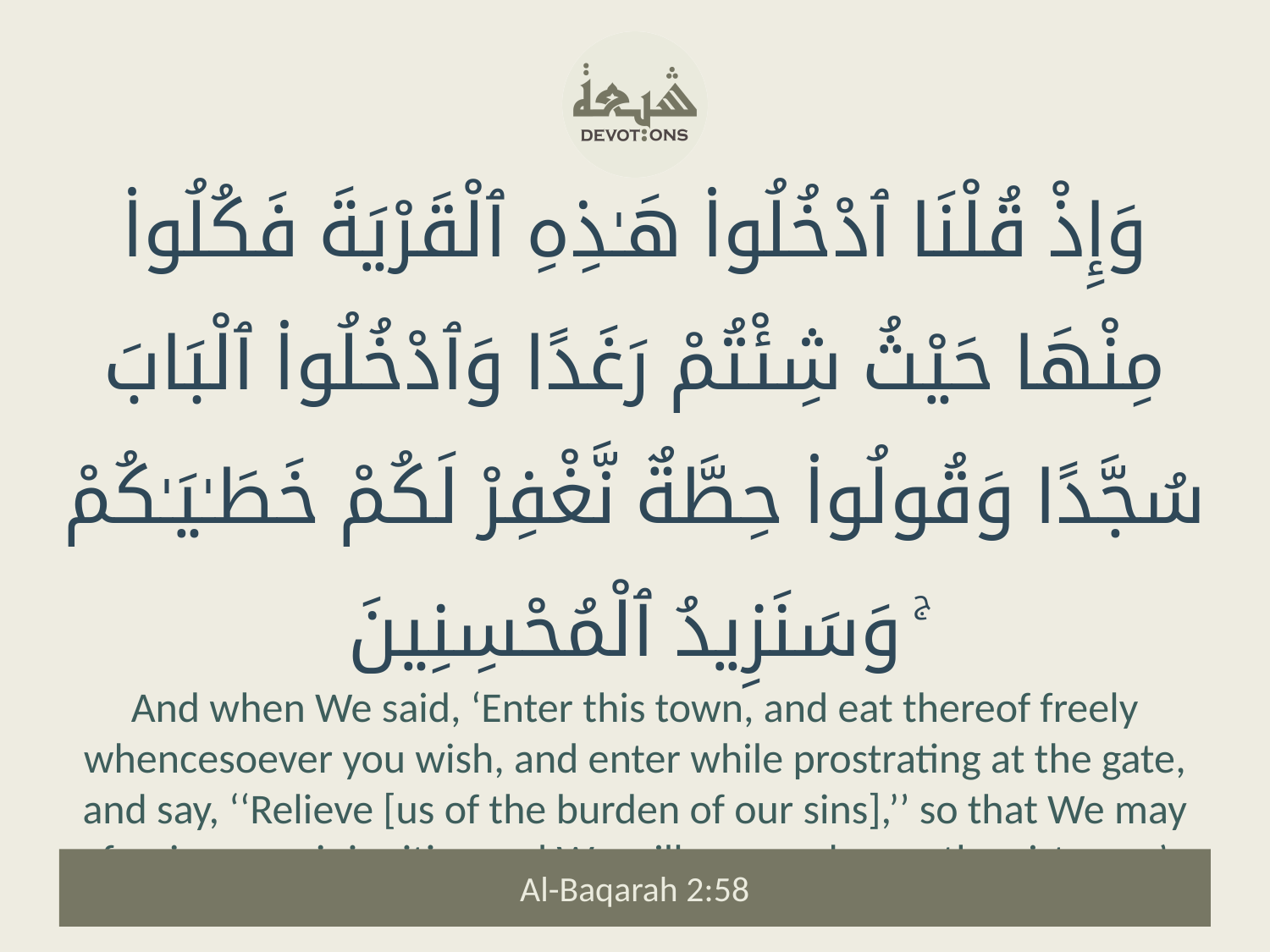

وَإِذْ قُلْنَا ٱدْخُلُوا۟ هَـٰذِهِ ٱلْقَرْيَةَ فَكُلُوا۟ مِنْهَا حَيْثُ شِئْتُمْ رَغَدًا وَٱدْخُلُوا۟ ٱلْبَابَ سُجَّدًا وَقُولُوا۟ حِطَّةٌ نَّغْفِرْ لَكُمْ خَطَـٰيَـٰكُمْ ۚ وَسَنَزِيدُ ٱلْمُحْسِنِينَ
And when We said, ‘Enter this town, and eat thereof freely whencesoever you wish, and enter while prostrating at the gate, and say, ‘‘Relieve [us of the burden of our sins],’’ so that We may forgive your iniquities and We will soon enhance the virtuous.’
Al-Baqarah 2:58